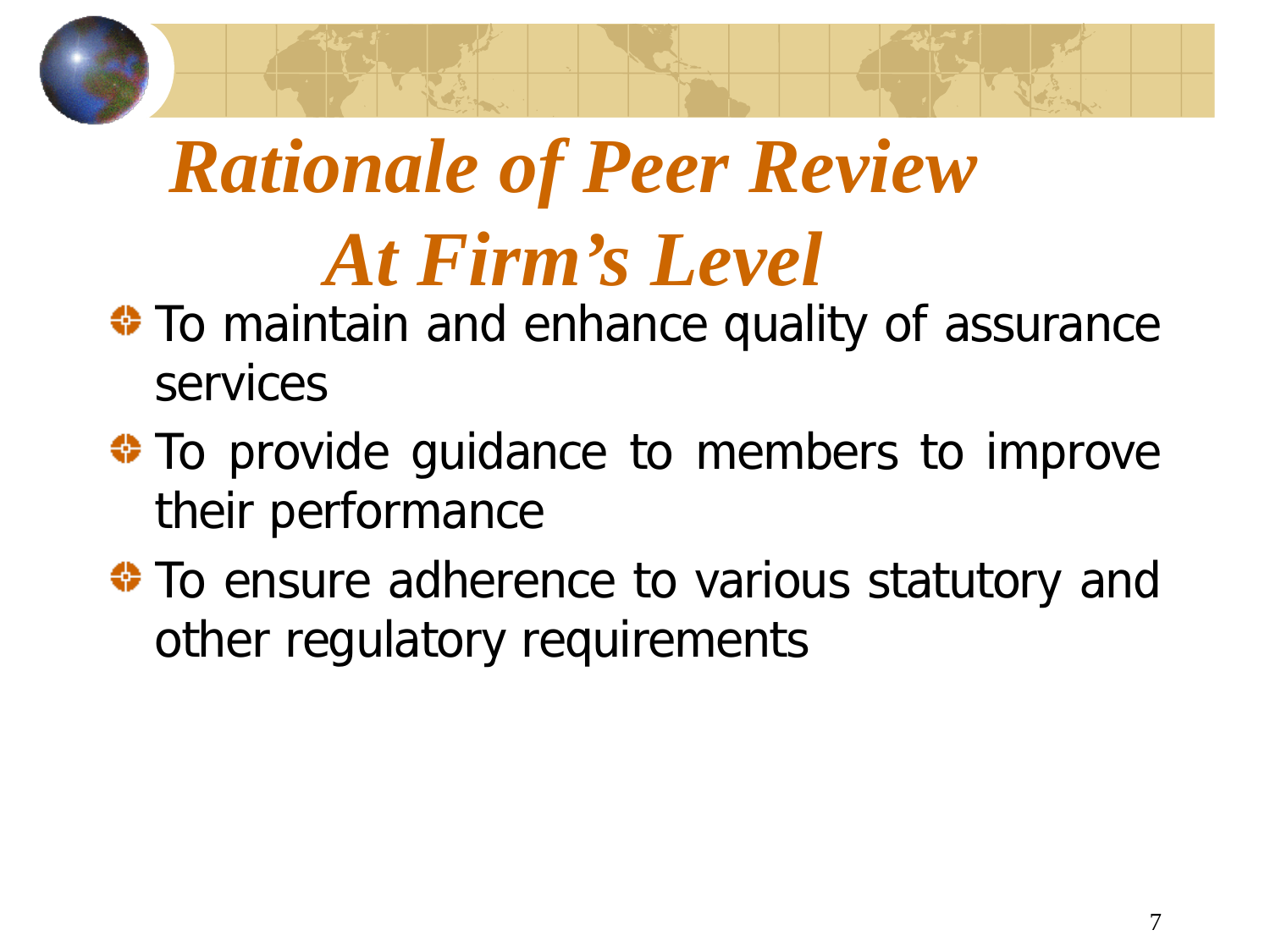

# Rationale of Peer Review At Firm’s Level
To maintain and enhance quality of assurance services
To provide guidance to members to improve their performance
To ensure adherence to various statutory and other regulatory requirements
7